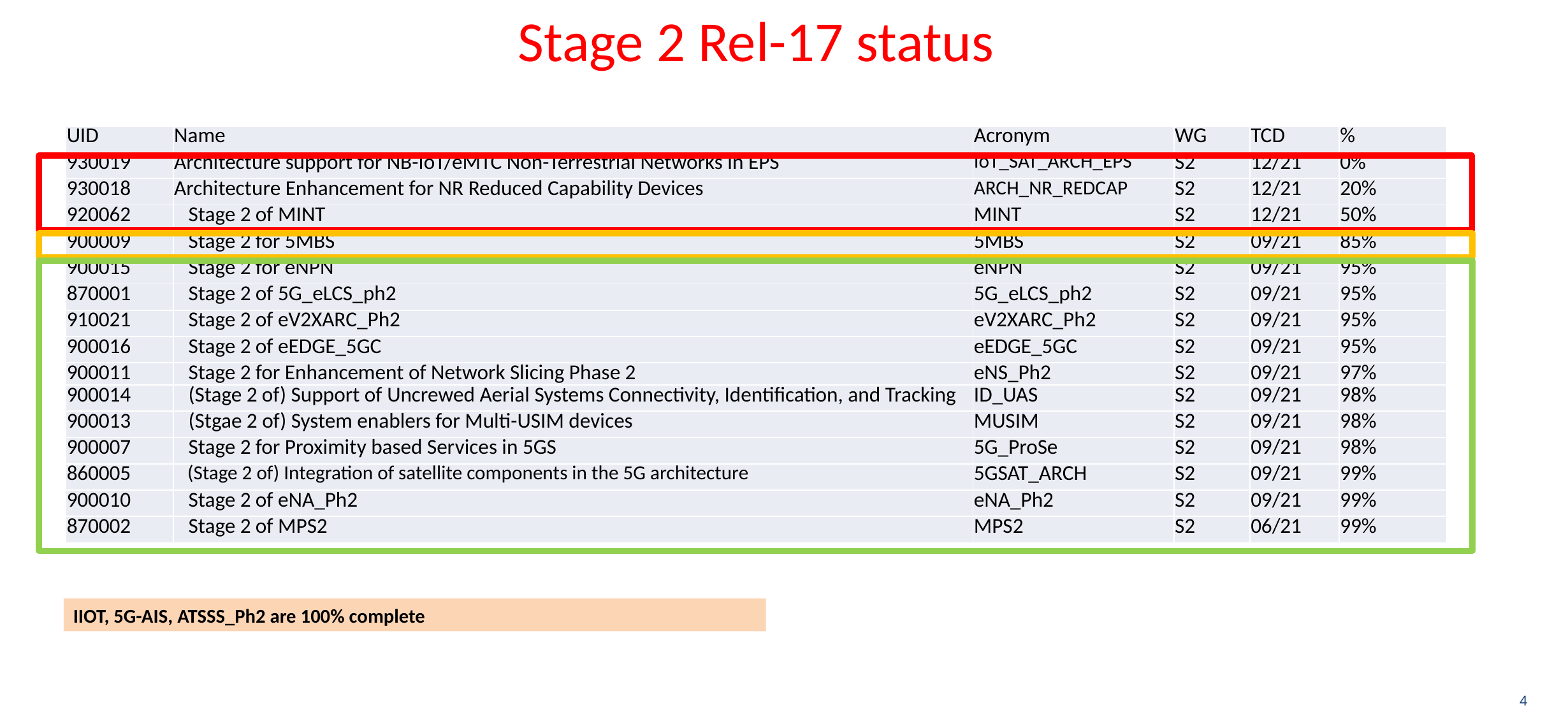

Stage 2 Rel-17 status

| UID | Name | Acronym | WG | TCD | % |
| --- | --- | --- | --- | --- | --- |
| 930019 | Architecture support for NB-IoT/eMTC Non-Terrestrial Networks in EPS | IoT\_SAT\_ARCH\_EPS | S2 | 12/21 | 0% |
| 930018 | Architecture Enhancement for NR Reduced Capability Devices | ARCH\_NR\_REDCAP | S2 | 12/21 | 20% |
| 920062 | Stage 2 of MINT | MINT | S2 | 12/21 | 50% |
| 900009 | Stage 2 for 5MBS | 5MBS | S2 | 09/21 | 85% |
| 900015 | Stage 2 for eNPN | eNPN | S2 | 09/21 | 95% |
| 870001 | Stage 2 of 5G\_eLCS\_ph2 | 5G\_eLCS\_ph2 | S2 | 09/21 | 95% |
| 910021 | Stage 2 of eV2XARC\_Ph2 | eV2XARC\_Ph2 | S2 | 09/21 | 95% |
| 900016 | Stage 2 of eEDGE\_5GC | eEDGE\_5GC | S2 | 09/21 | 95% |
| 900011 | Stage 2 for Enhancement of Network Slicing Phase 2 | eNS\_Ph2 | S2 | 09/21 | 97% |
| 900014 | (Stage 2 of) Support of Uncrewed Aerial Systems Connectivity, Identification, and Tracking | ID\_UAS | S2 | 09/21 | 98% |
| 900013 | (Stgae 2 of) System enablers for Multi-USIM devices | MUSIM | S2 | 09/21 | 98% |
| 900007 | Stage 2 for Proximity based Services in 5GS | 5G\_ProSe | S2 | 09/21 | 98% |
| 860005 | (Stage 2 of) Integration of satellite components in the 5G architecture | 5GSAT\_ARCH | S2 | 09/21 | 99% |
| 900010 | Stage 2 of eNA\_Ph2 | eNA\_Ph2 | S2 | 09/21 | 99% |
| 870002 | Stage 2 of MPS2 | MPS2 | S2 | 06/21 | 99% |

IIOT, 5G-AIS, ATSSS_Ph2 are 100% complete